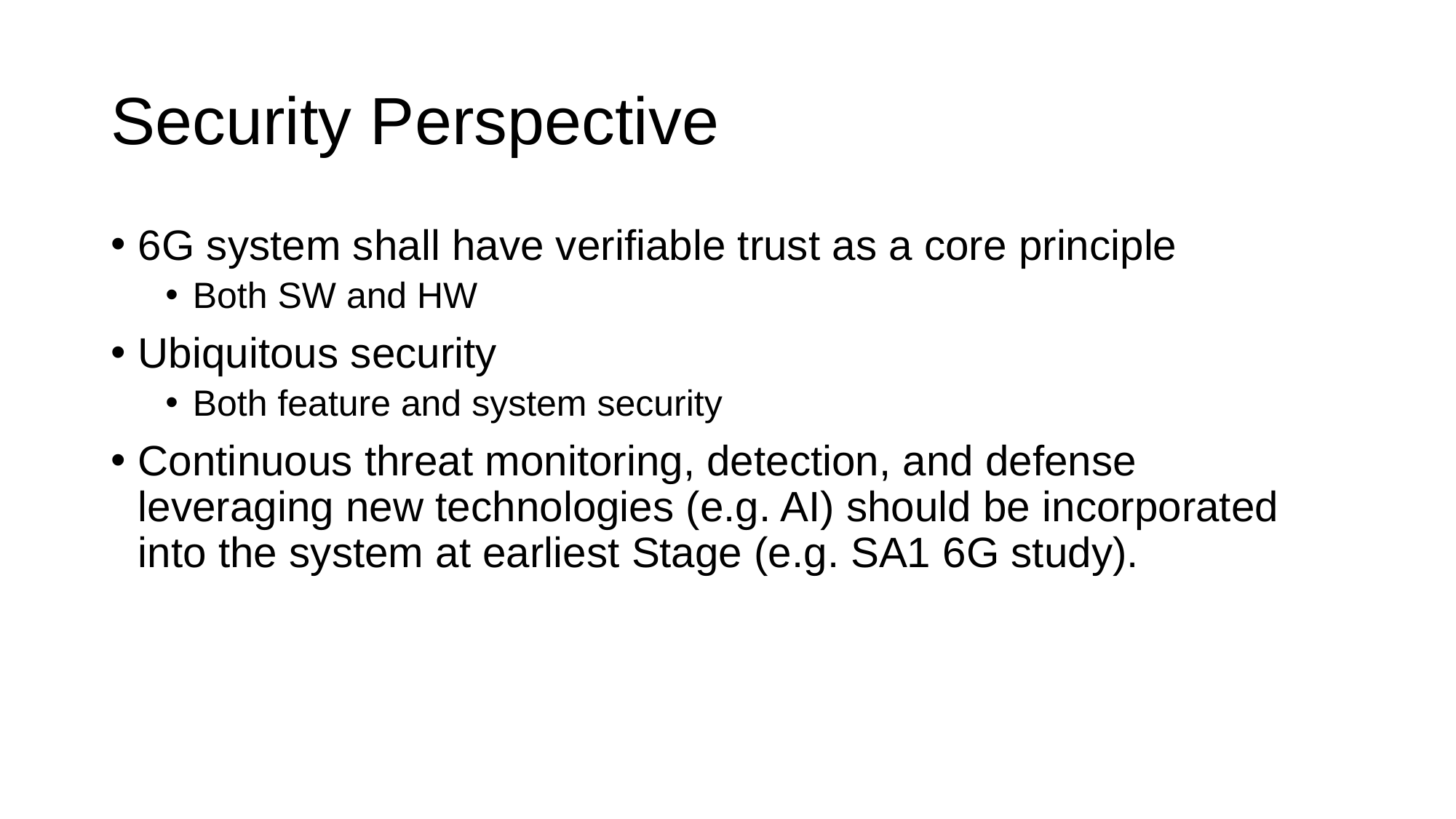

# Security Perspective
6G system shall have verifiable trust as a core principle
Both SW and HW
Ubiquitous security
Both feature and system security
Continuous threat monitoring, detection, and defense leveraging new technologies (e.g. AI) should be incorporated into the system at earliest Stage (e.g. SA1 6G study).